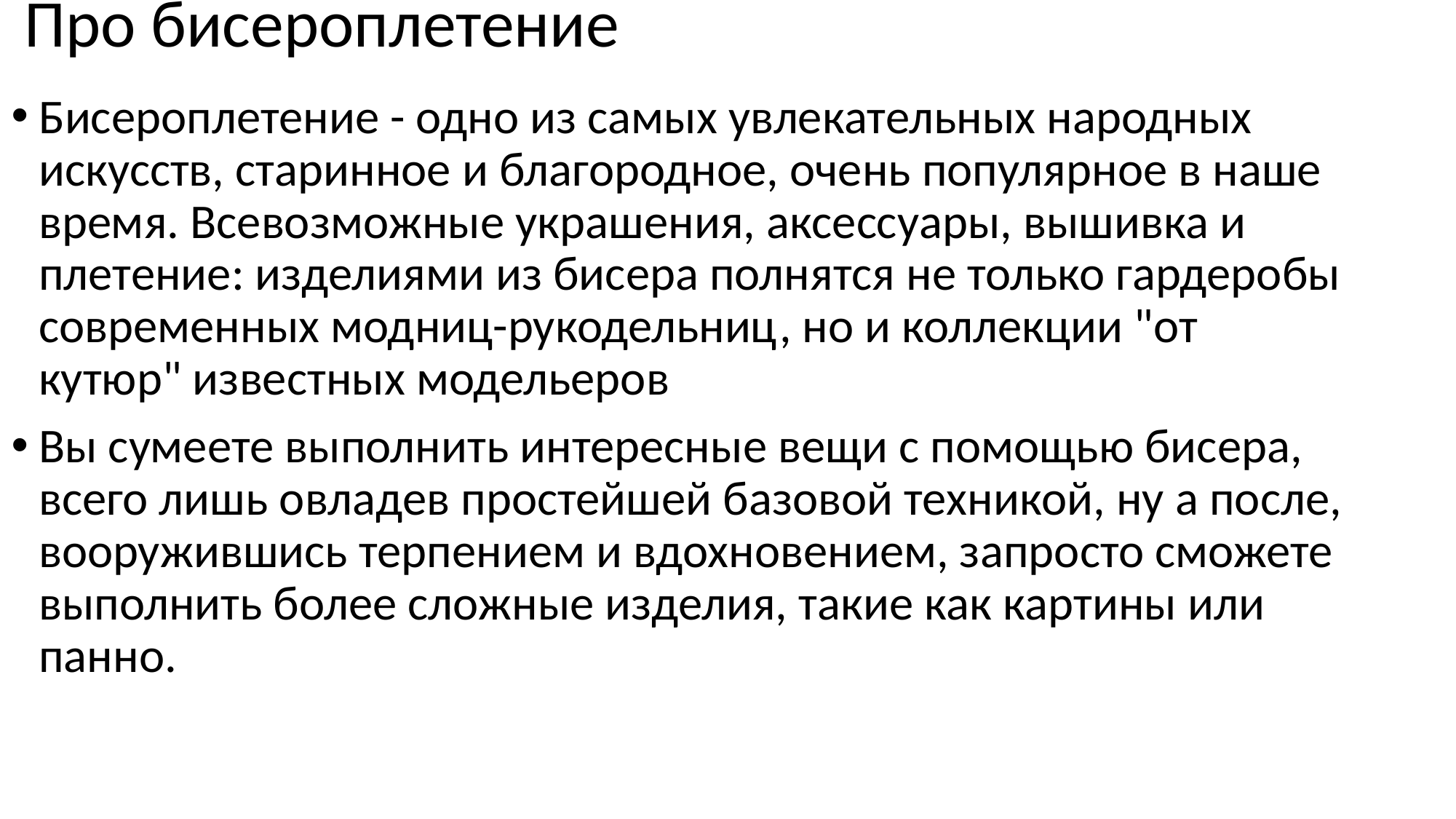

# Про бисероплетение
Бисероплетение - одно из самых увлекательных народных искусств, старинное и благородное, очень популярное в наше время. Всевозможные украшения, аксессуары, вышивка и плетение: изделиями из бисера полнятся не только гардеробы современных модниц-рукодельниц, но и коллекции "от кутюр" известных модельеров
Вы сумеете выполнить интересные вещи с помощью бисера, всего лишь овладев простейшей базовой техникой, ну а после, вооружившись терпением и вдохновением, запросто сможете выполнить более сложные изделия, такие как картины или панно.